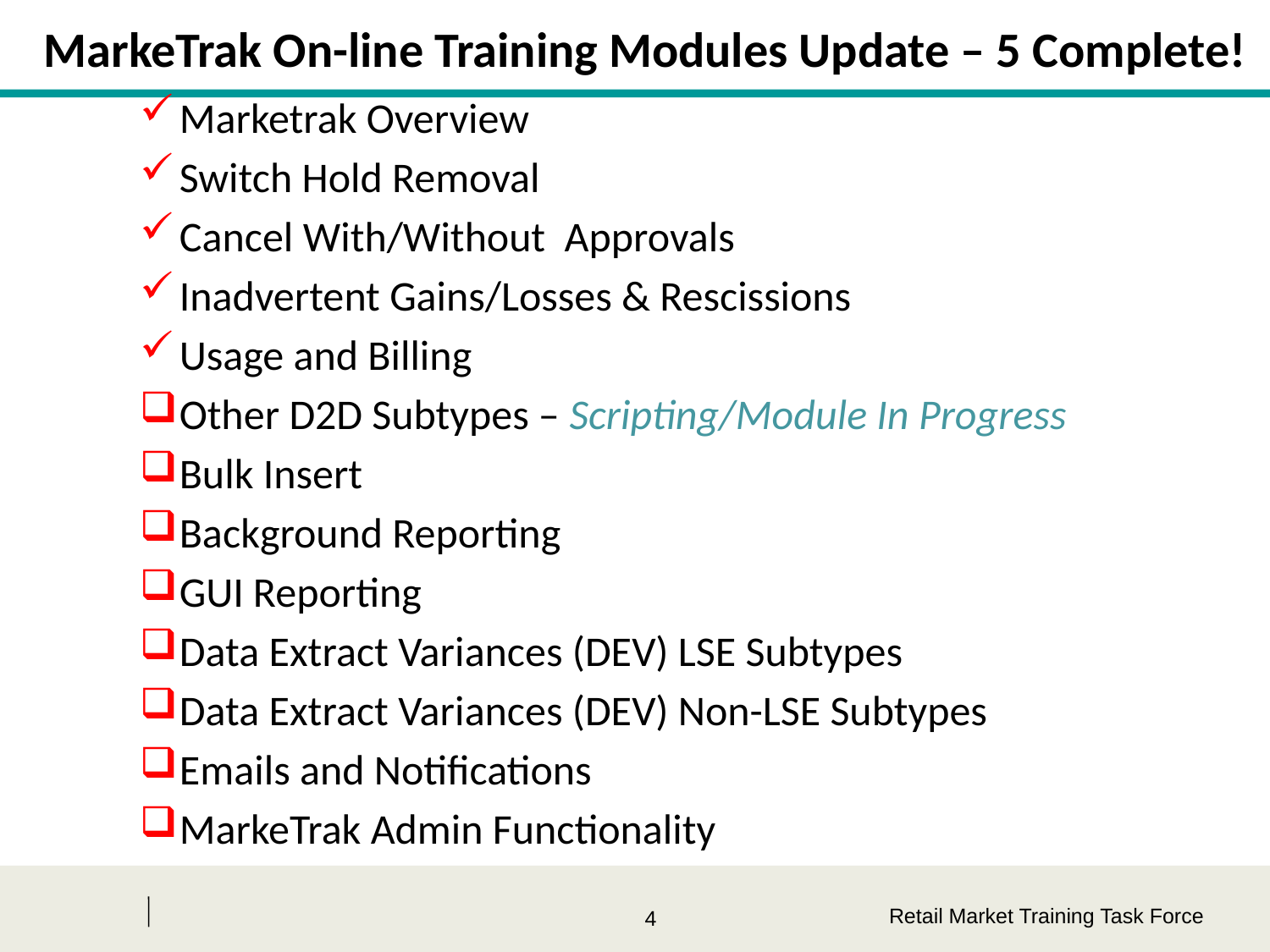

# MarkeTrak On-line Training Modules Update – 5 Complete!
Marketrak Overview
Switch Hold Removal
Cancel With/Without  Approvals
Inadvertent Gains/Losses & Rescissions
Usage and Billing
Other D2D Subtypes – Scripting/Module In Progress
Bulk Insert
Background Reporting
GUI Reporting
Data Extract Variances (DEV) LSE Subtypes
Data Extract Variances (DEV) Non-LSE Subtypes
Emails and Notifications
MarkeTrak Admin Functionality

Retail Market Training Task Force